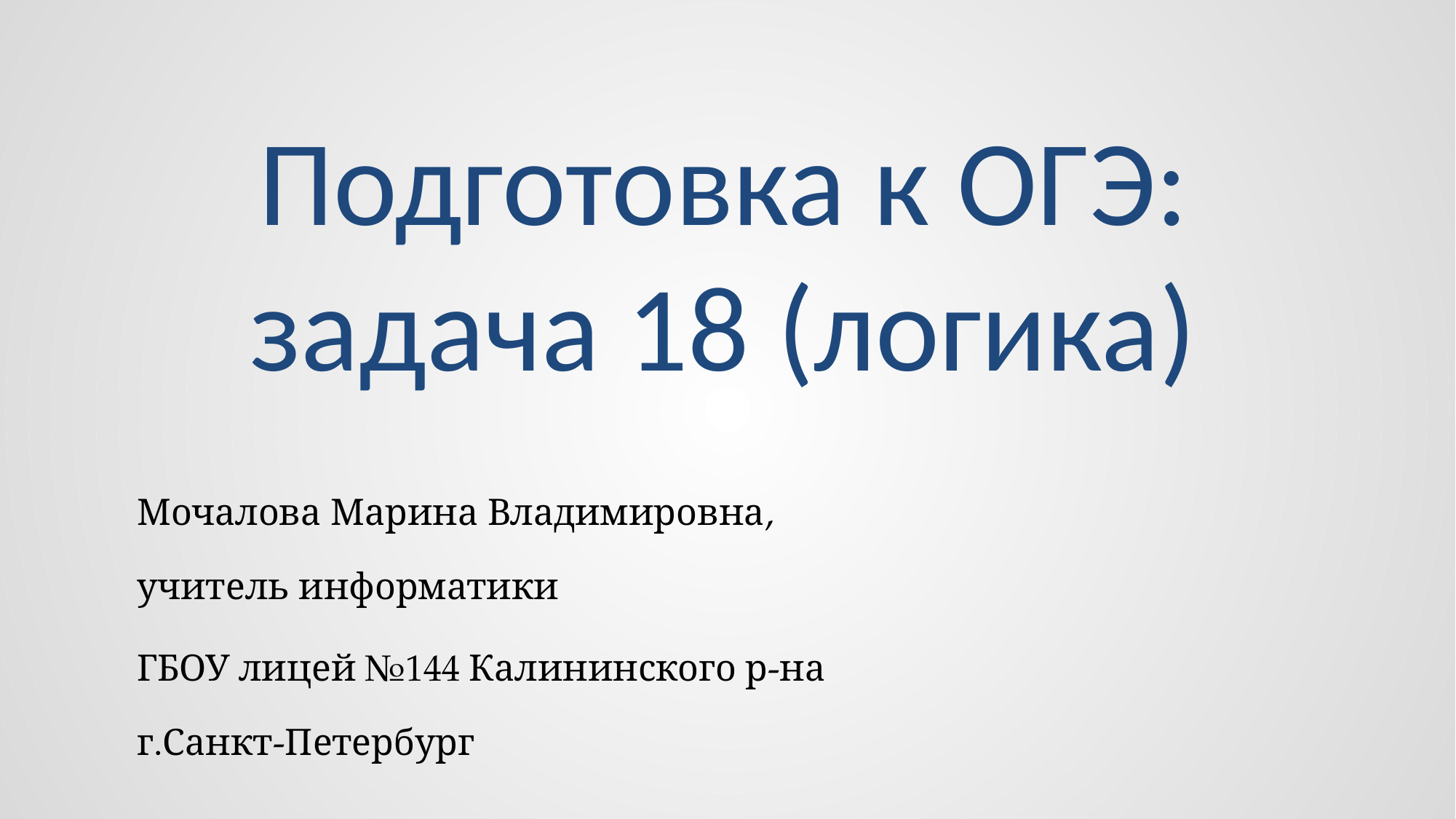

# Подготовка к ОГЭ: задача 18 (логика)
Мочалова Марина Владимировна,
учитель информатики
ГБОУ лицей №144 Калининского р-на
г.Санкт-Петербург